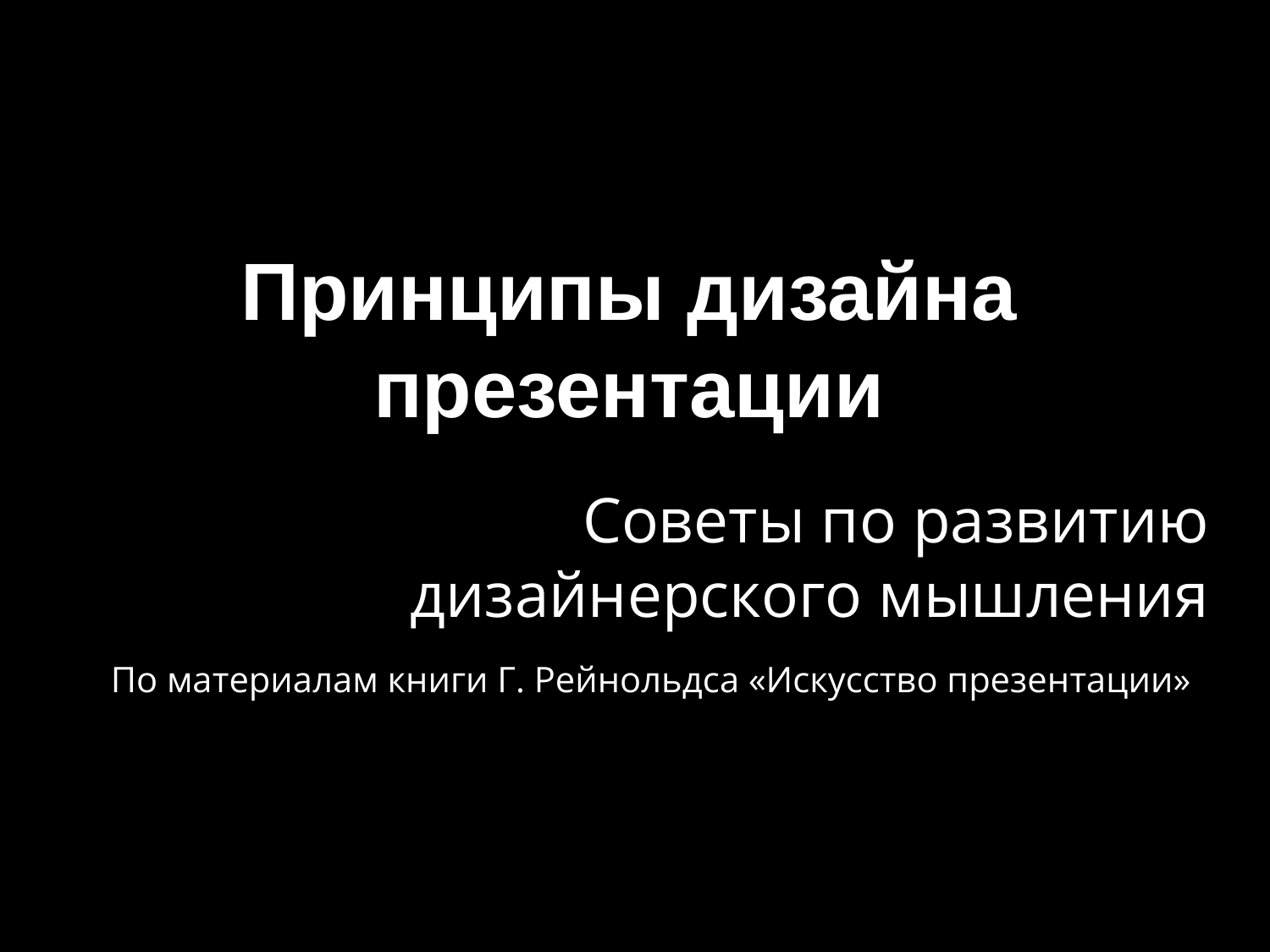

# Принципы дизайна презентации
Советы по развитию дизайнерского мышления
По материалам книги Г. Рейнольдса «Искусство презентации»